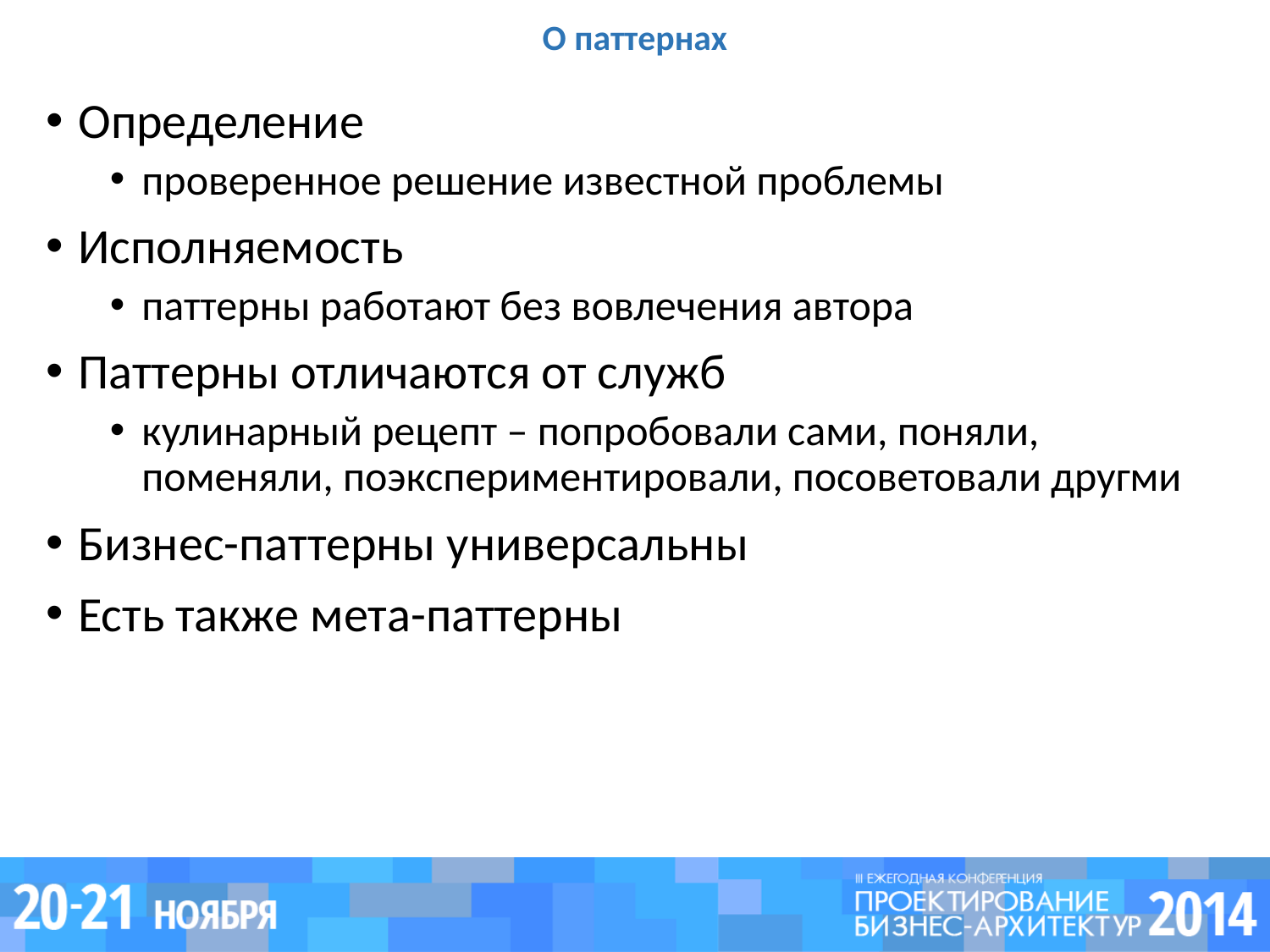

# О паттернах
Определение
проверенное решение известной проблемы
Исполняемость
паттерны работают без вовлечения автора
Паттерны отличаются от служб
кулинарный рецепт – попробовали сами, поняли, поменяли, поэкспериментировали, посоветовали другми
Бизнес-паттерны универсальны
Есть также мета-паттерны